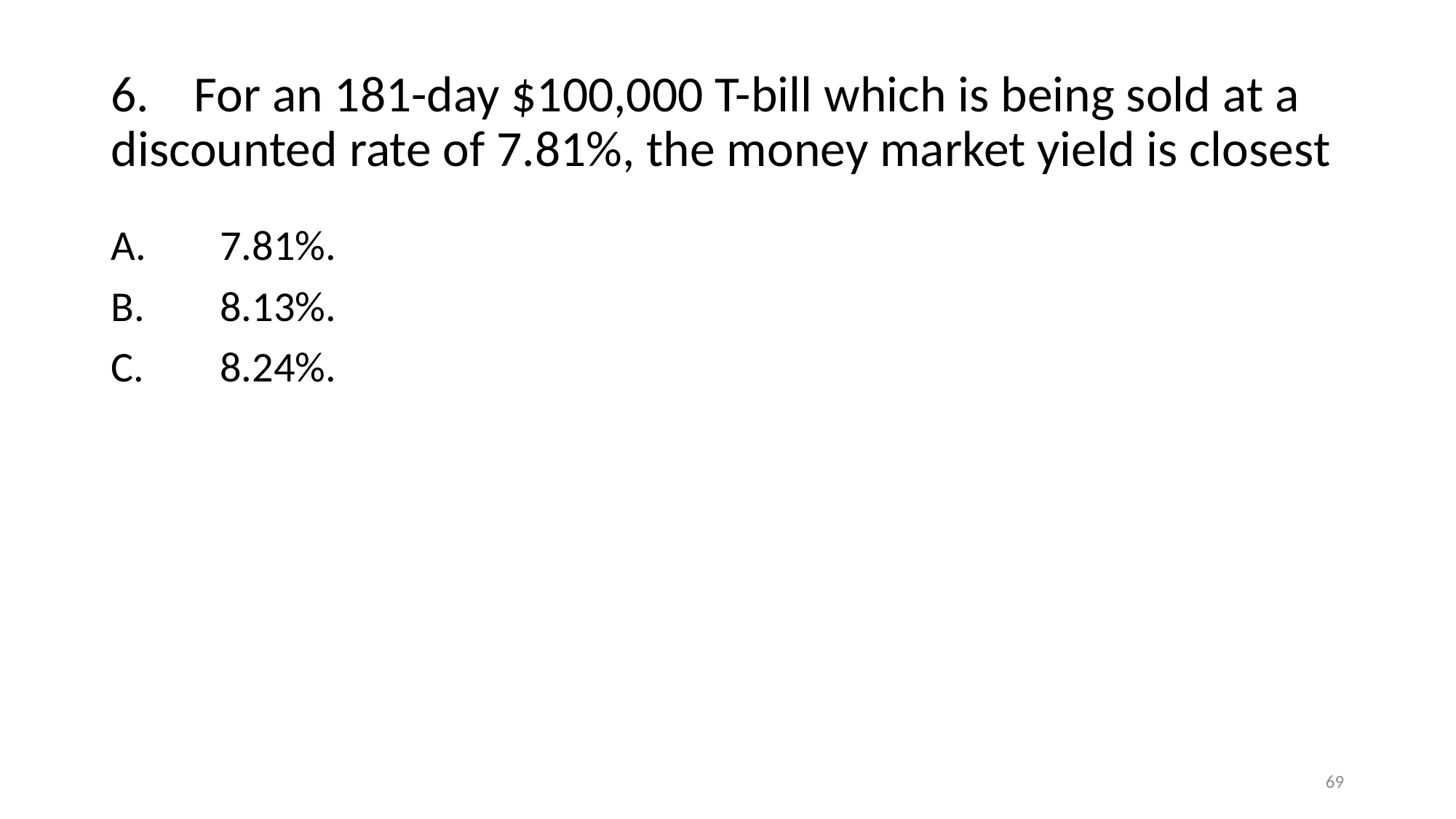

# 6.	For an 181-day $100,000 T-bill which is being sold at a discounted rate of 7.81%, the money market yield is closest
A.	7.81%.
B.	8.13%.
C.	8.24%.
69